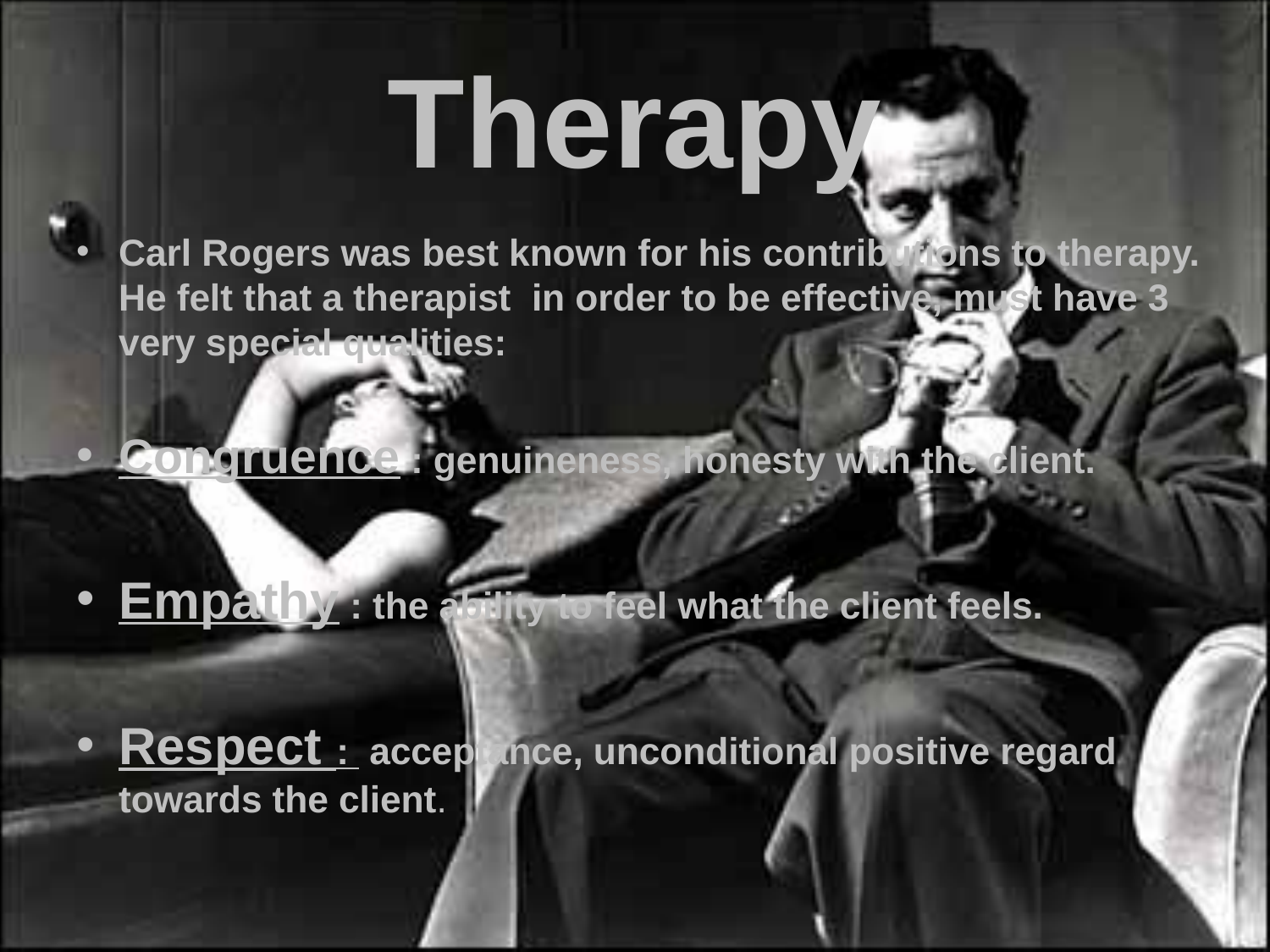

# Therapy
Carl Rogers was best known for his contributions to therapy. He felt that a therapist  in order to be effective, must have 3 very special qualities:

Congruence : genuineness, honesty with the client.

Empathy : the ability to feel what the client feels.

Respect :  acceptance, unconditional positive regard towards the client.